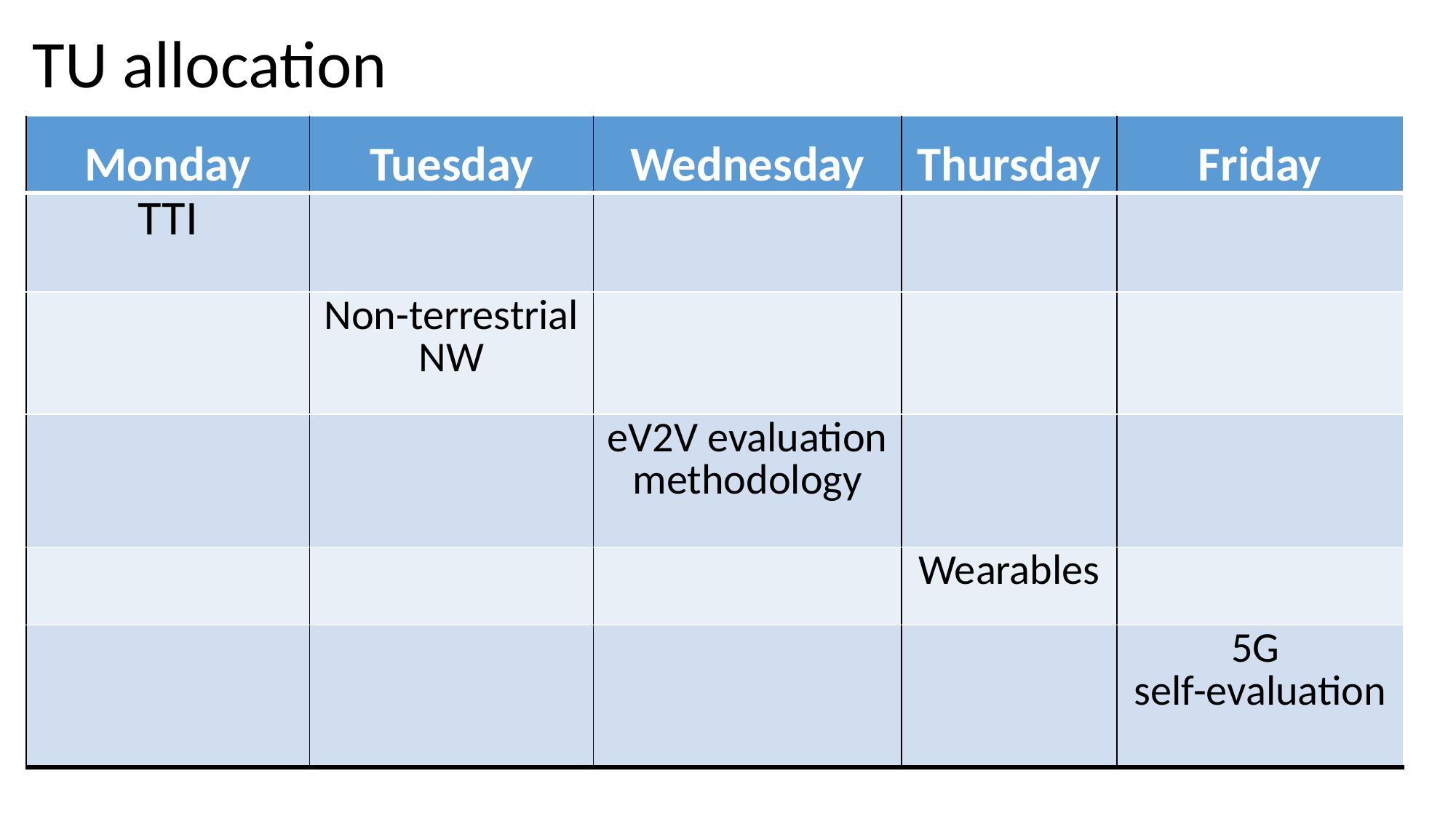

# TU allocation
| Monday | Tuesday | Wednesday | Thursday | Friday |
| --- | --- | --- | --- | --- |
| TTI |  |  |  |  |
|  | Non-terrestrial NW |  |  |  |
|  |  | eV2V evaluation methodology |  |  |
|  |  |  | Wearables |  |
|  |  |  |  | 5G self-evaluation |